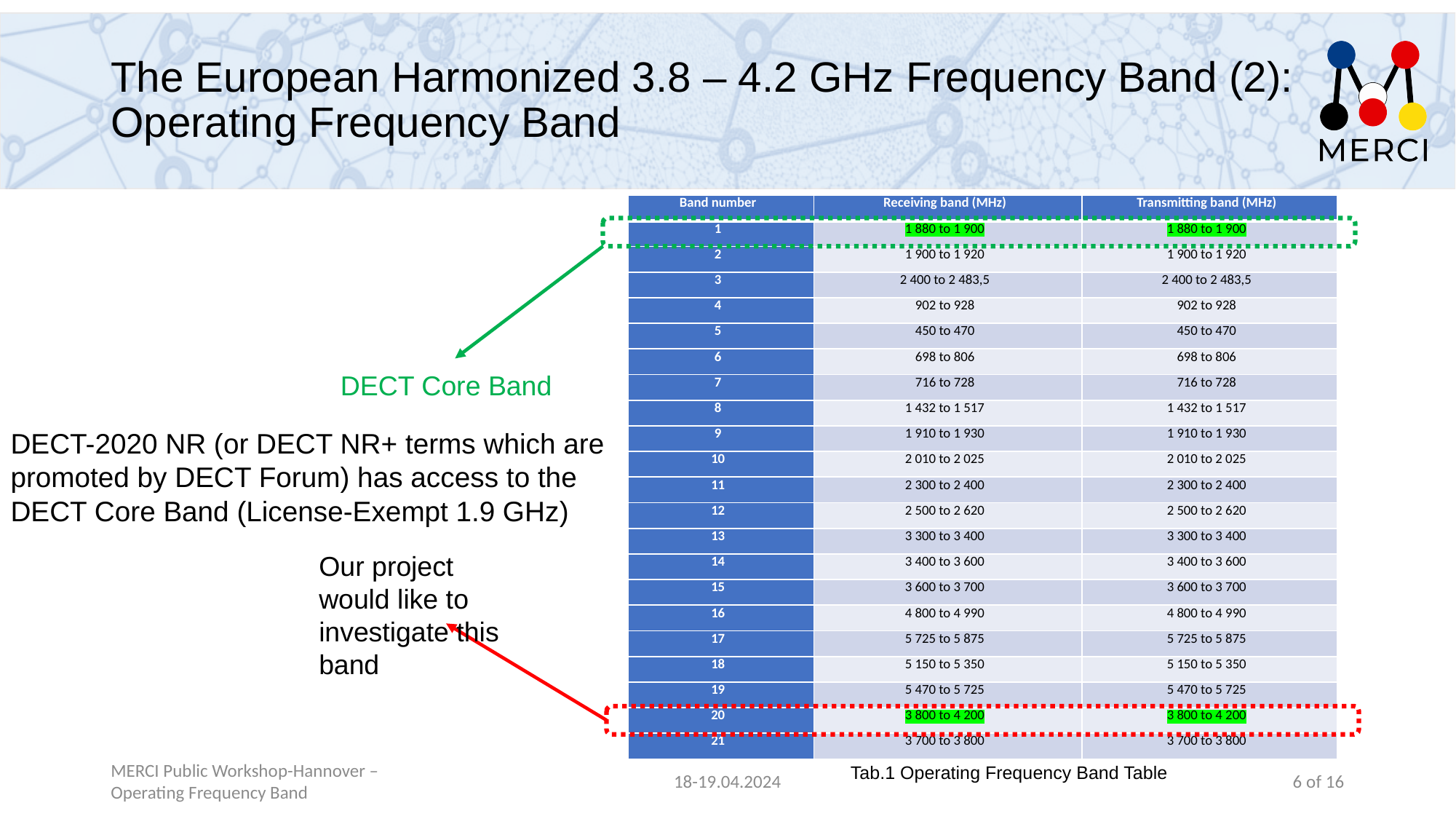

# The European Harmonized 3.8 – 4.2 GHz Frequency Band (2): Operating Frequency Band
| Band number | Receiving band (MHz) | Transmitting band (MHz) |
| --- | --- | --- |
| 1 | 1 880 to 1 900 | 1 880 to 1 900 |
| 2 | 1 900 to 1 920 | 1 900 to 1 920 |
| 3 | 2 400 to 2 483,5 | 2 400 to 2 483,5 |
| 4 | 902 to 928 | 902 to 928 |
| 5 | 450 to 470 | 450 to 470 |
| 6 | 698 to 806 | 698 to 806 |
| 7 | 716 to 728 | 716 to 728 |
| 8 | 1 432 to 1 517 | 1 432 to 1 517 |
| 9 | 1 910 to 1 930 | 1 910 to 1 930 |
| 10 | 2 010 to 2 025 | 2 010 to 2 025 |
| 11 | 2 300 to 2 400 | 2 300 to 2 400 |
| 12 | 2 500 to 2 620 | 2 500 to 2 620 |
| 13 | 3 300 to 3 400 | 3 300 to 3 400 |
| 14 | 3 400 to 3 600 | 3 400 to 3 600 |
| 15 | 3 600 to 3 700 | 3 600 to 3 700 |
| 16 | 4 800 to 4 990 | 4 800 to 4 990 |
| 17 | 5 725 to 5 875 | 5 725 to 5 875 |
| 18 | 5 150 to 5 350 | 5 150 to 5 350 |
| 19 | 5 470 to 5 725 | 5 470 to 5 725 |
| 20 | 3 800 to 4 200 | 3 800 to 4 200 |
| 21 | 3 700 to 3 800 | 3 700 to 3 800 |

DECT Core Band
DECT-2020 NR (or DECT NR+ terms which are promoted by DECT Forum) has access to the DECT Core Band (License-Exempt 1.9 GHz)
Our project would like to investigate this band

Tab.1 Operating Frequency Band Table
MERCI Public Workshop-Hannover – Operating Frequency Band
18-19.04.2024
6 of 16